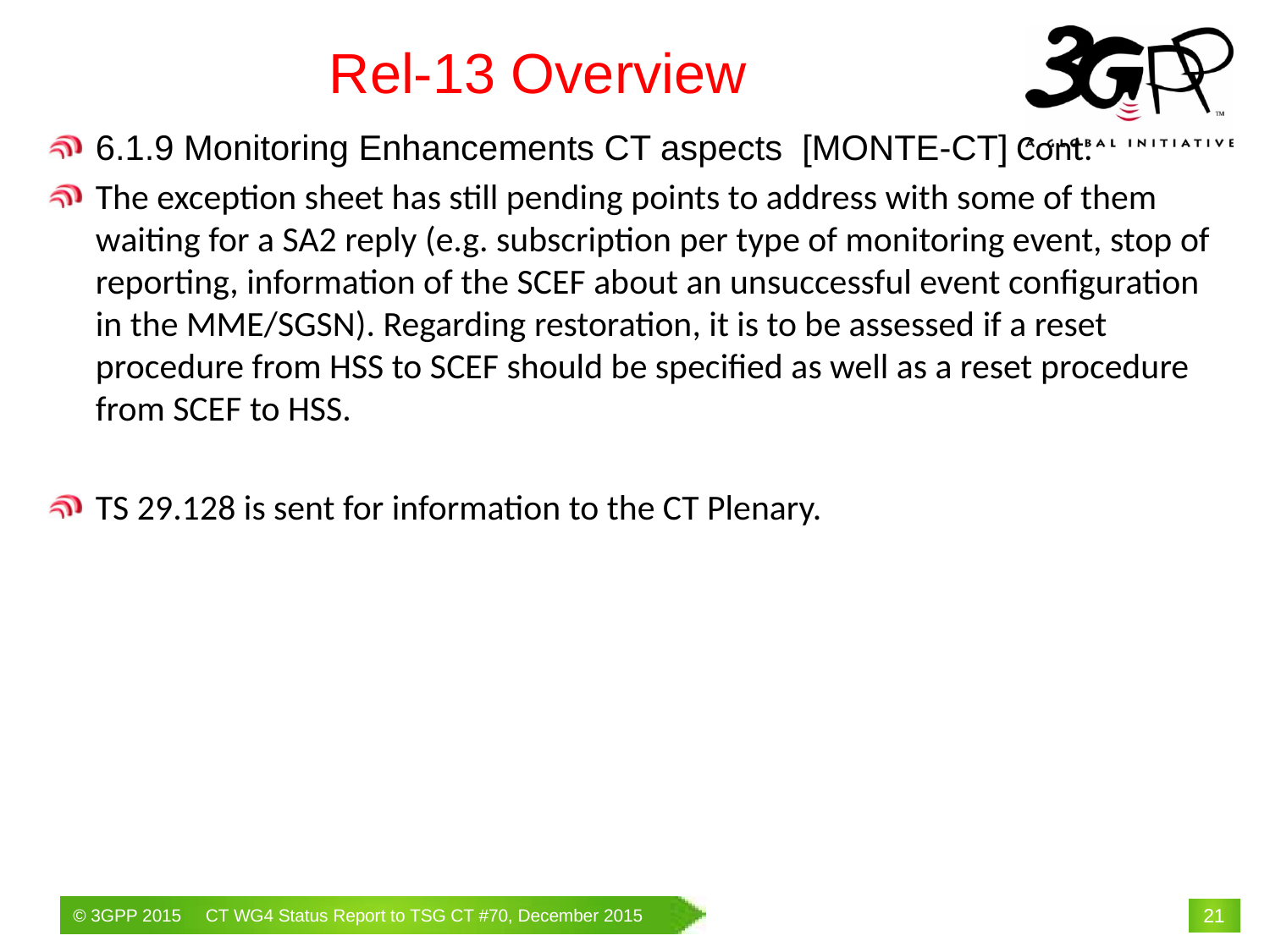

# Rel-13 Overview
6.1.9 Monitoring Enhancements CT aspects  [MONTE-CT] Cont.
The exception sheet has still pending points to address with some of them waiting for a SA2 reply (e.g. subscription per type of monitoring event, stop of reporting, information of the SCEF about an unsuccessful event configuration in the MME/SGSN). Regarding restoration, it is to be assessed if a reset procedure from HSS to SCEF should be specified as well as a reset procedure from SCEF to HSS.

TS 29.128 is sent for information to the CT Plenary.